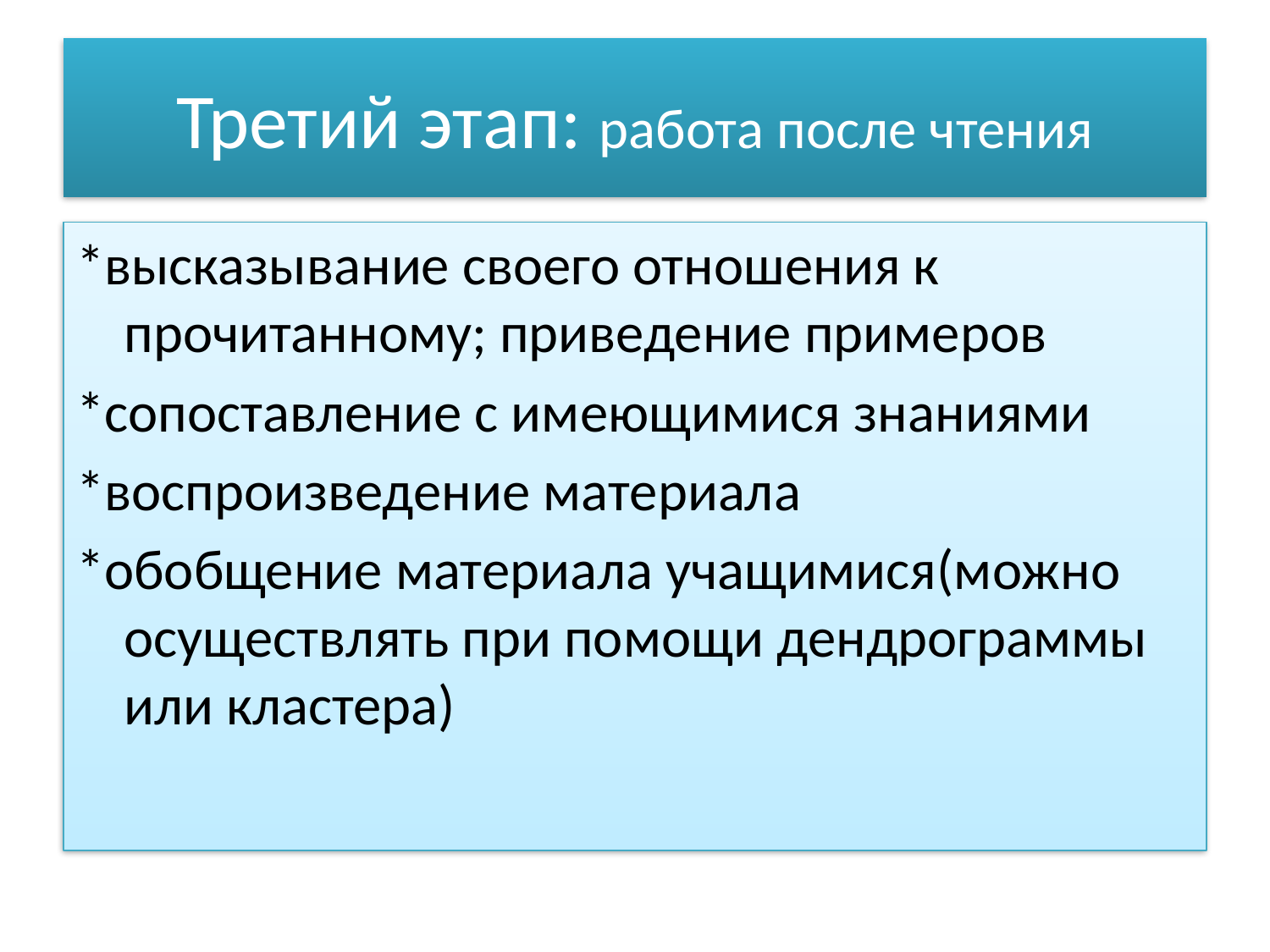

# Третий этап: работа после чтения
*высказывание своего отношения к прочитанному; приведение примеров
*сопоставление с имеющимися знаниями
*воспроизведение материала
*обобщение материала учащимися(можно осуществлять при помощи дендрограммы или кластера)